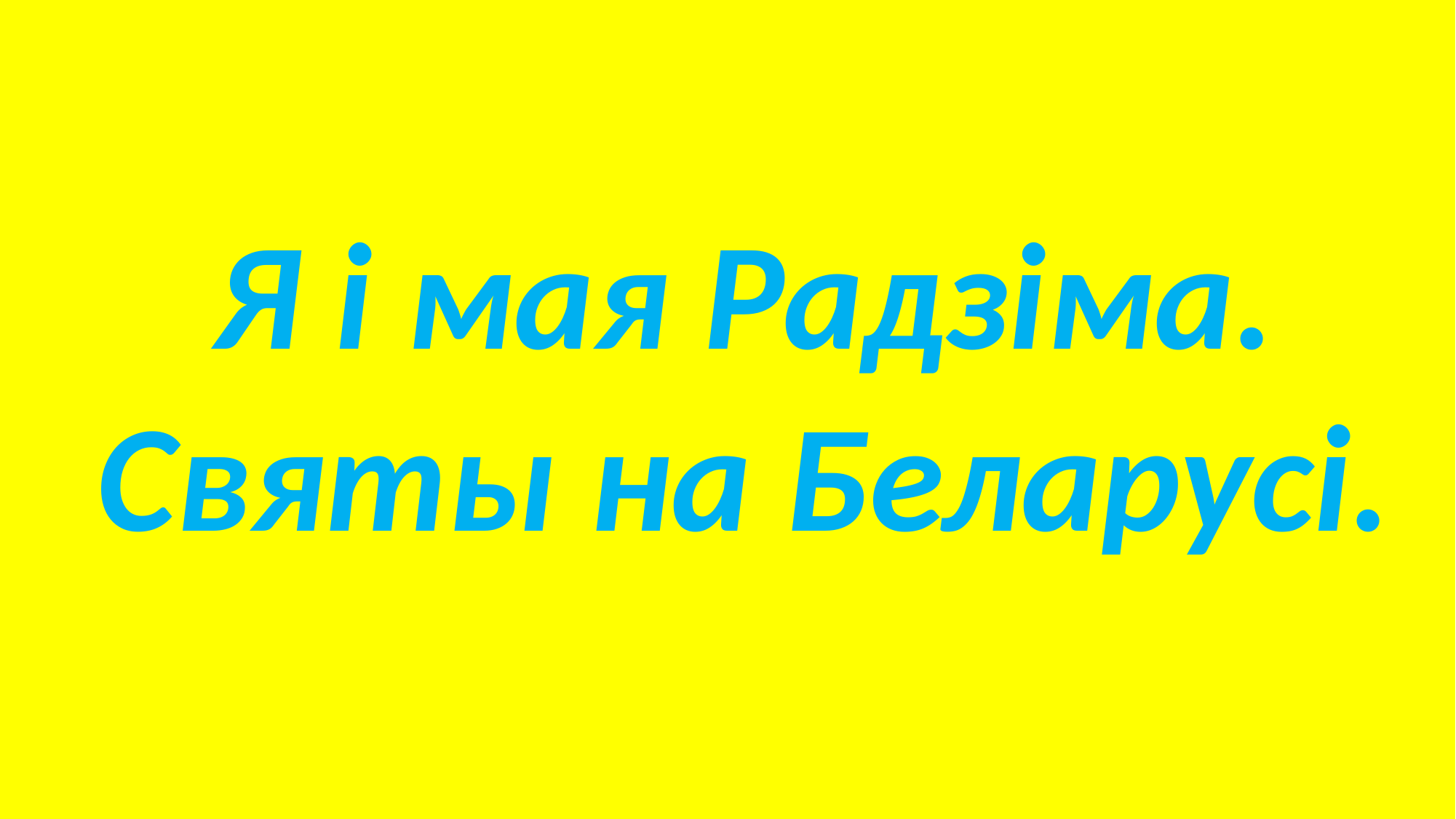

Я і мая Радзіма.
Святы на Беларусі.